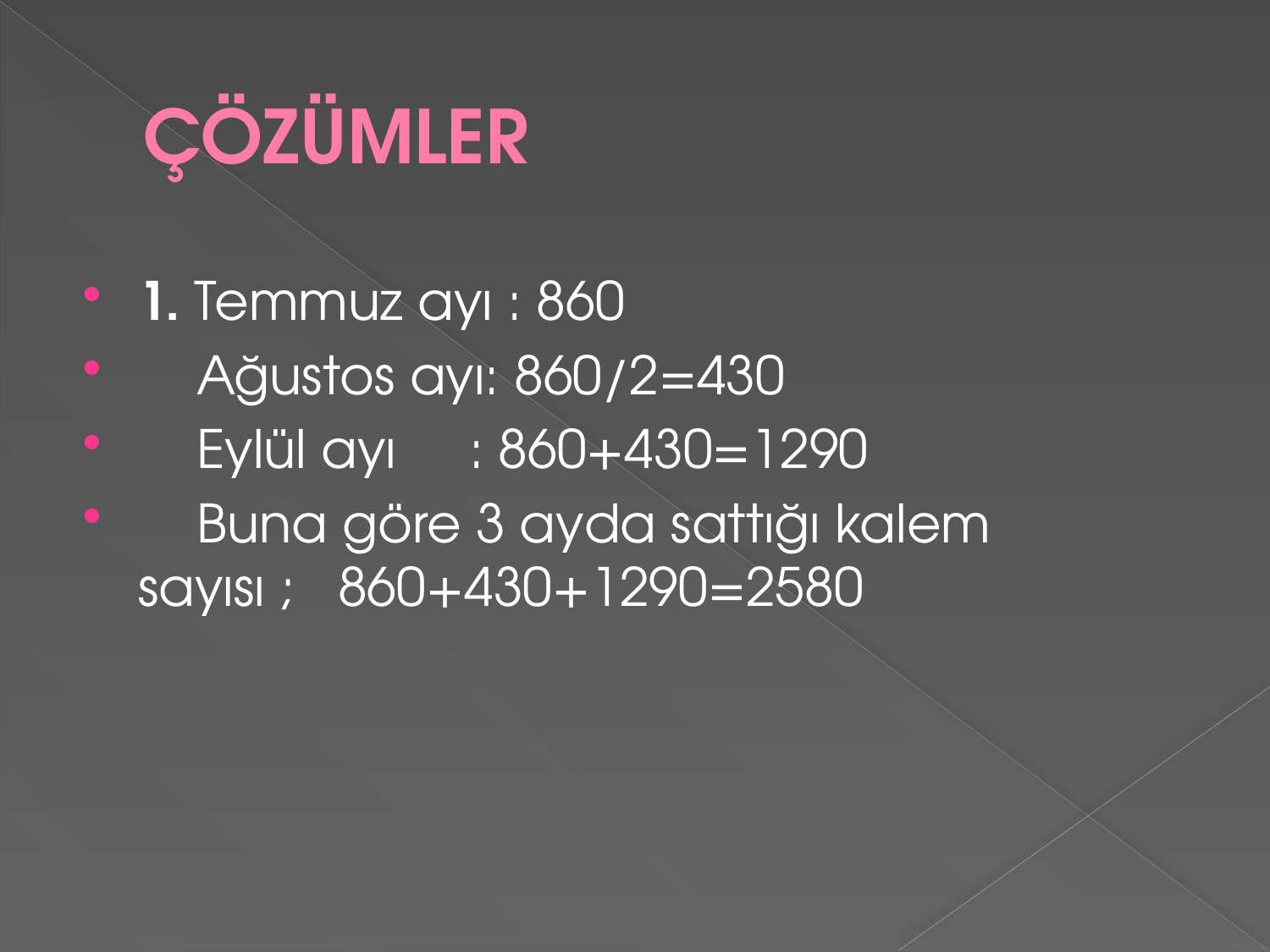

# ÇÖZÜMLER
1. Temmuz ayı : 860
    Ağustos ayı: 860/2=430
    Eylül ayı     : 860+430=1290
    Buna göre 3 ayda sattığı kalem sayısı ;   860+430+1290=2580